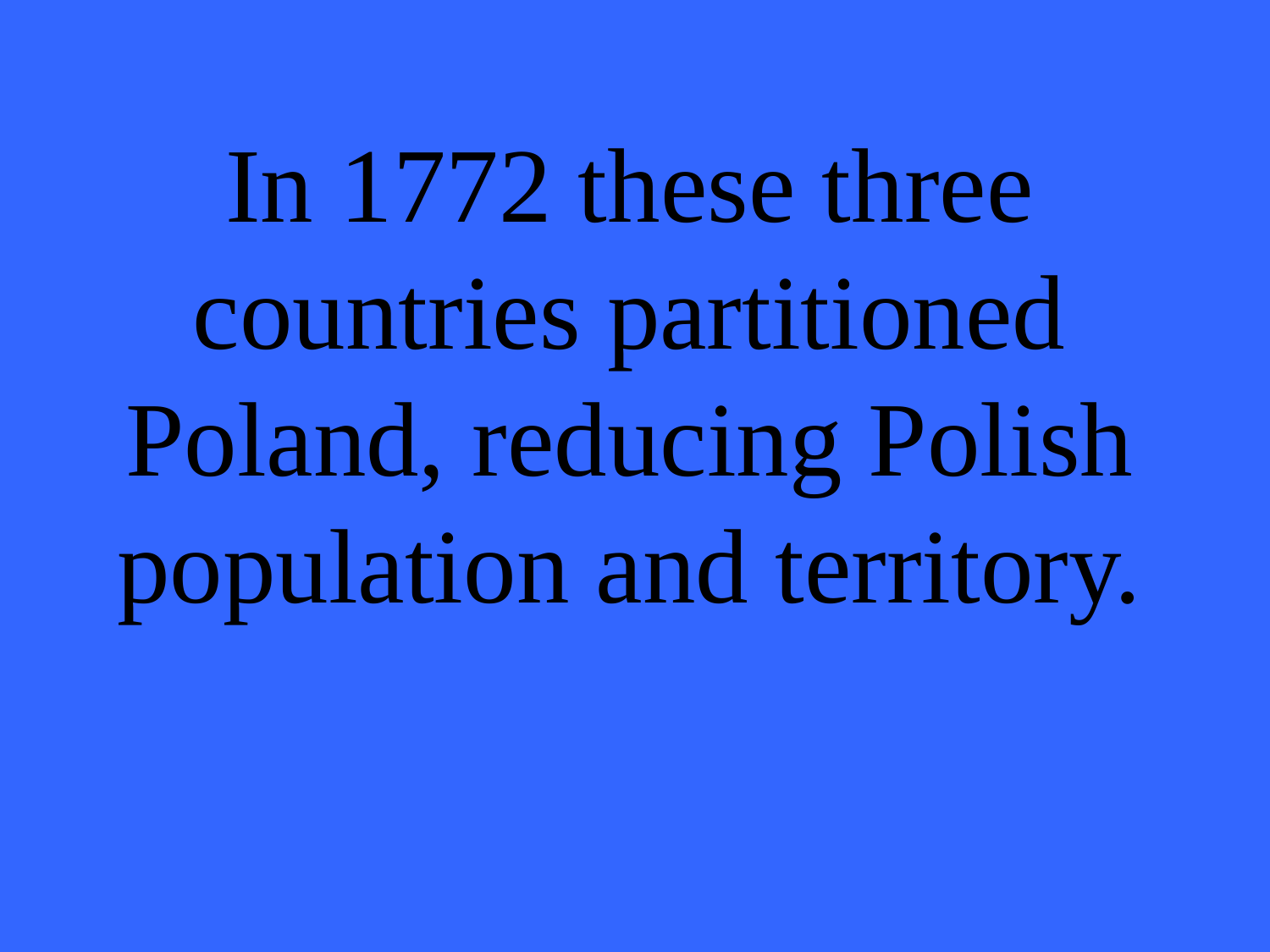

# In 1772 these three countries partitioned Poland, reducing Polish population and territory.